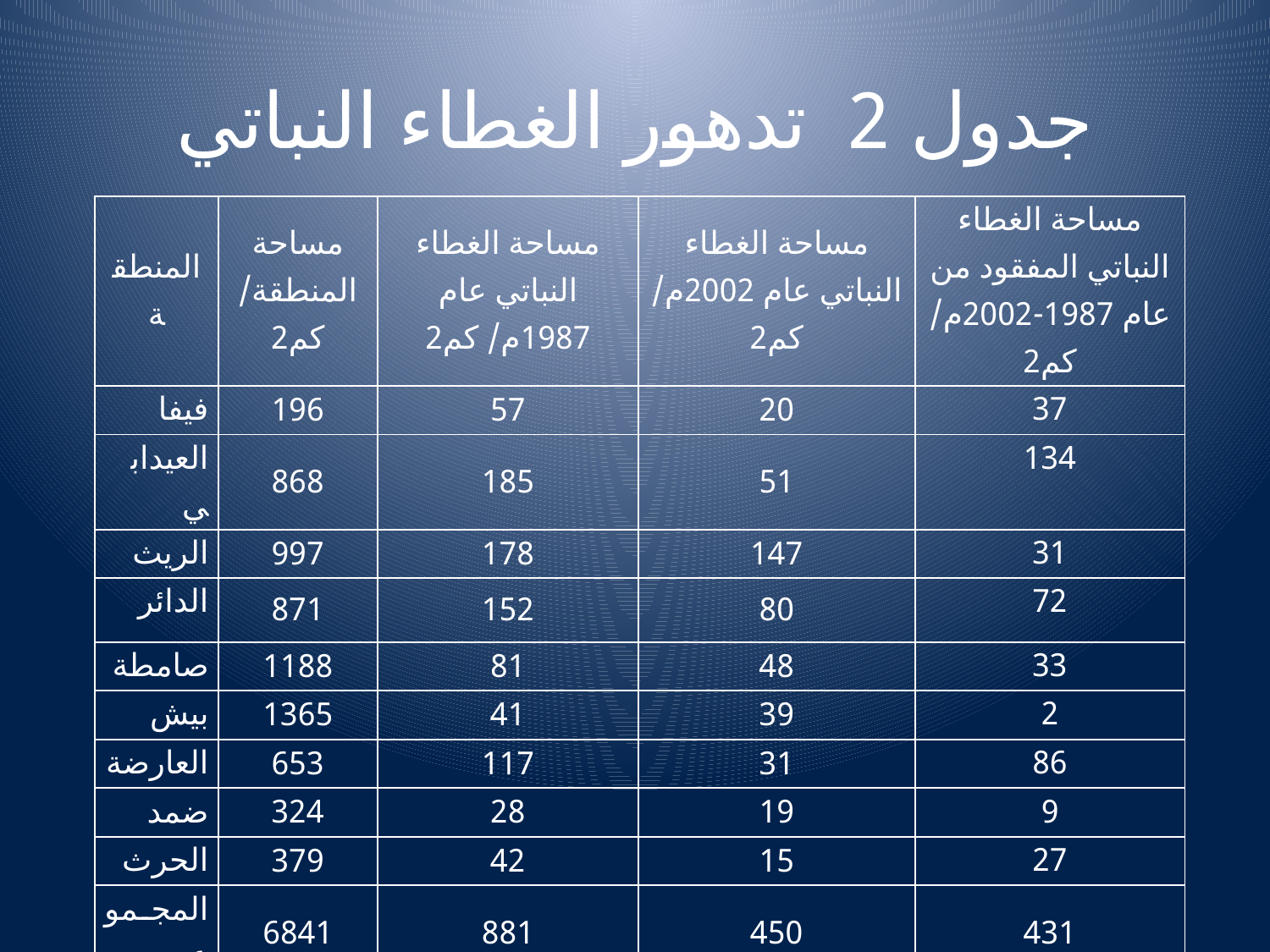

# جدول 2  تدهور الغطاء النباتي
| المنطقة | مساحة المنطقة/ كم2 | مساحة الغطاء النباتي عام 1987م/ كم2 | مساحة الغطاء النباتي عام 2002م/ كم2 | مساحة الغطاء النباتي المفقود من عام 1987-2002م/ كم2 |
| --- | --- | --- | --- | --- |
| فيفا | 196 | 57 | 20 | 37 |
| العيدابي | 868 | 185 | 51 | 134 |
| الريث | 997 | 178 | 147 | 31 |
| الدائر | 871 | 152 | 80 | 72 |
| صامطة | 1188 | 81 | 48 | 33 |
| بيش | 1365 | 41 | 39 | 2 |
| العارضة | 653 | 117 | 31 | 86 |
| ضمد | 324 | 28 | 19 | 9 |
| الحرث | 379 | 42 | 15 | 27 |
| المجموع | 6841 | 881 | 450 | 431 |